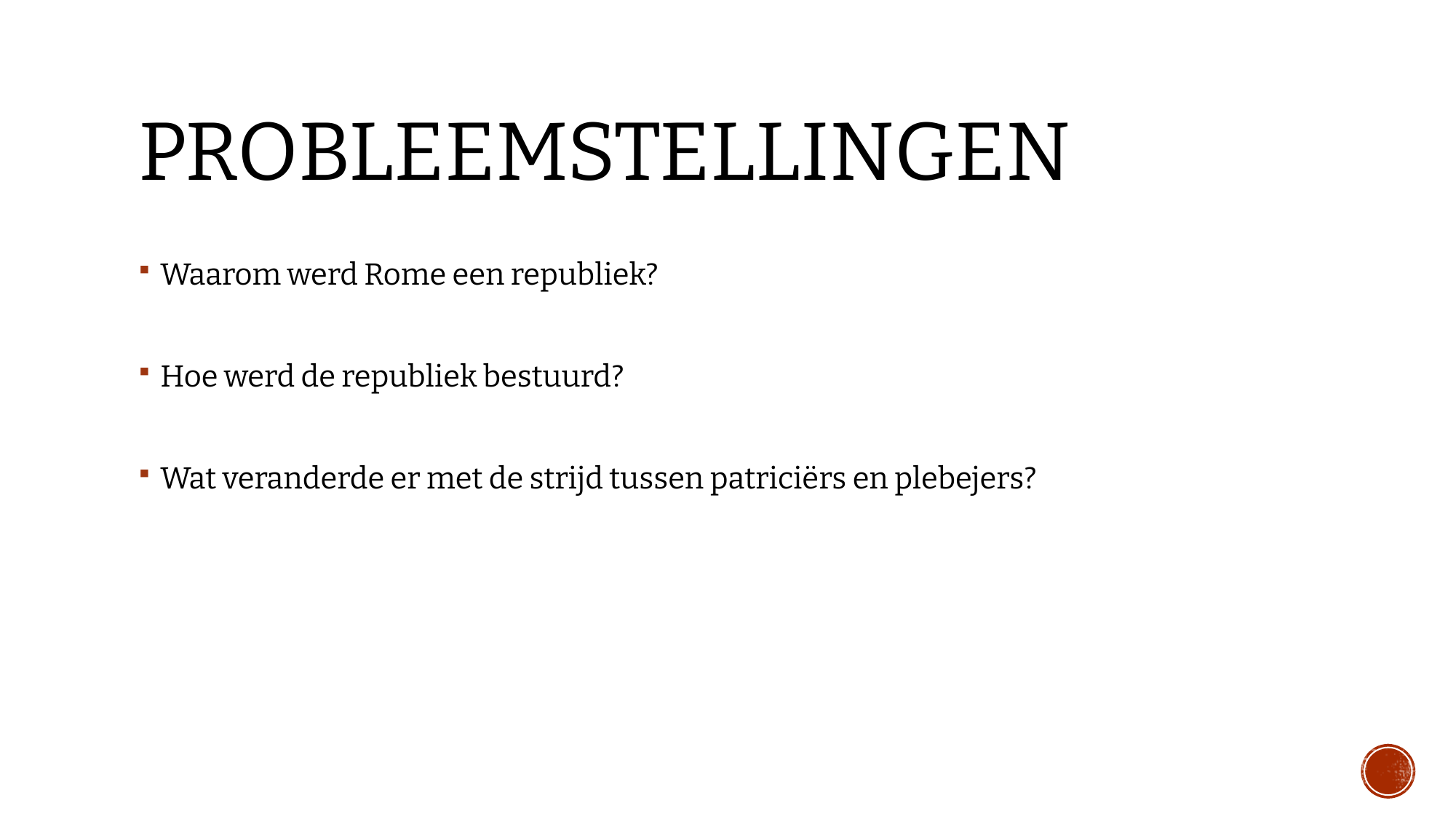

# Probleemstellingen
Waarom werd Rome een republiek?

Hoe werd de republiek bestuurd?

Wat veranderde er met de strijd tussen patriciërs en plebejers?